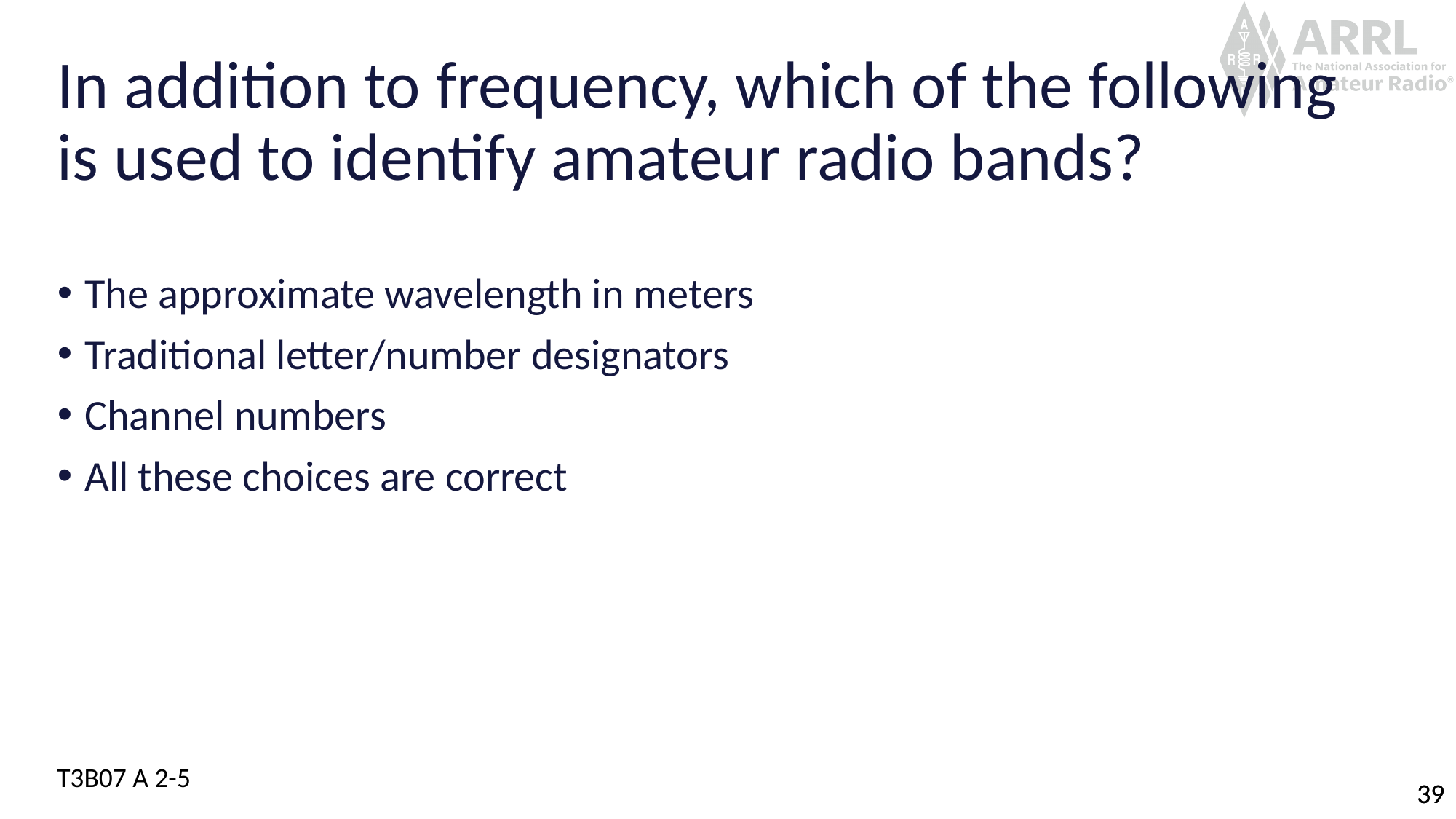

# In addition to frequency, which of the following is used to identify amateur radio bands?
The approximate wavelength in meters
Traditional letter/number designators
Channel numbers
All these choices are correct
T3B07 A 2-5